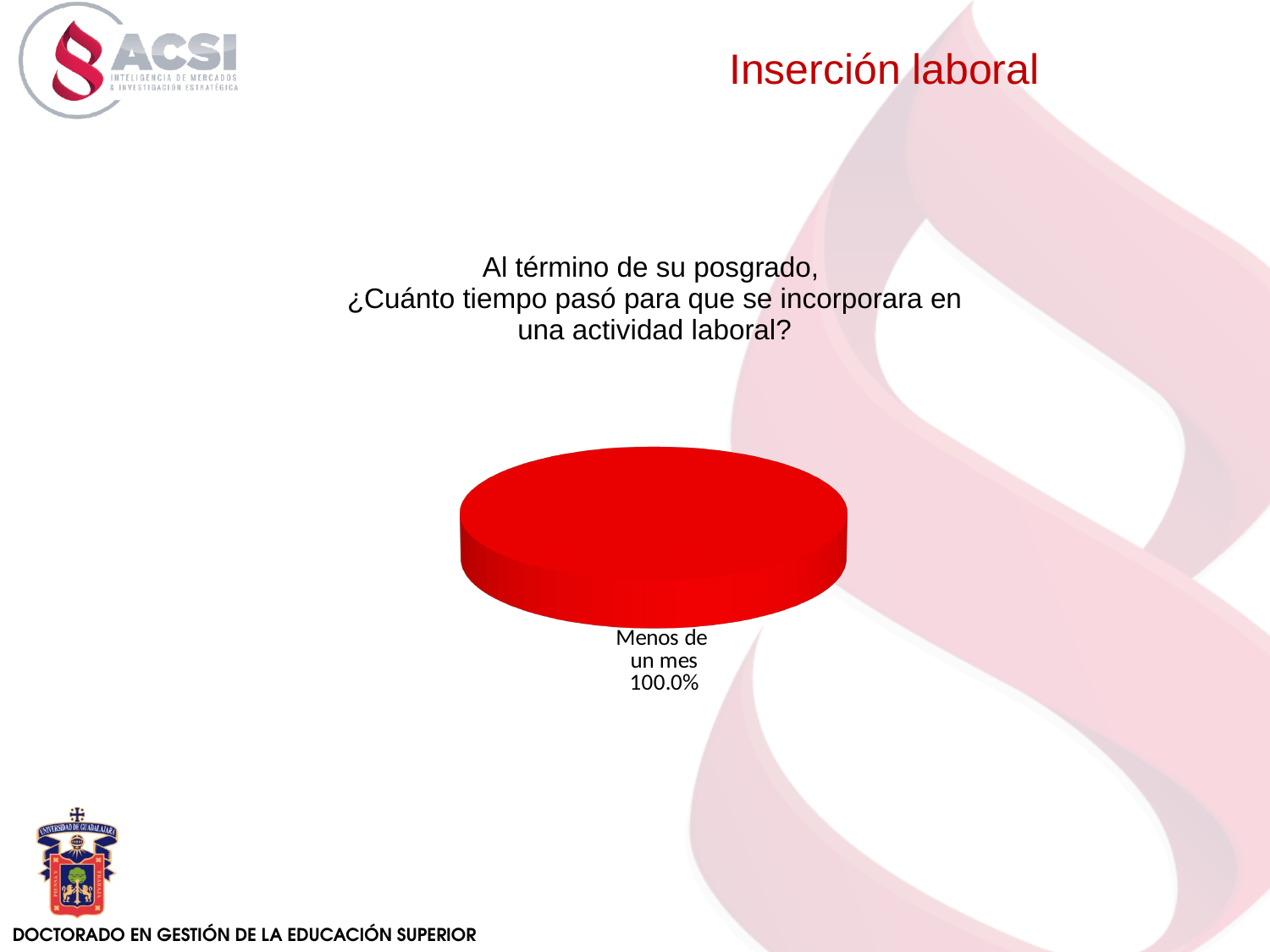

Inserción laboral
Al término de su posgrado,
¿Cuánto tiempo pasó para que se incorporara en una actividad laboral?

[unsupported chart]